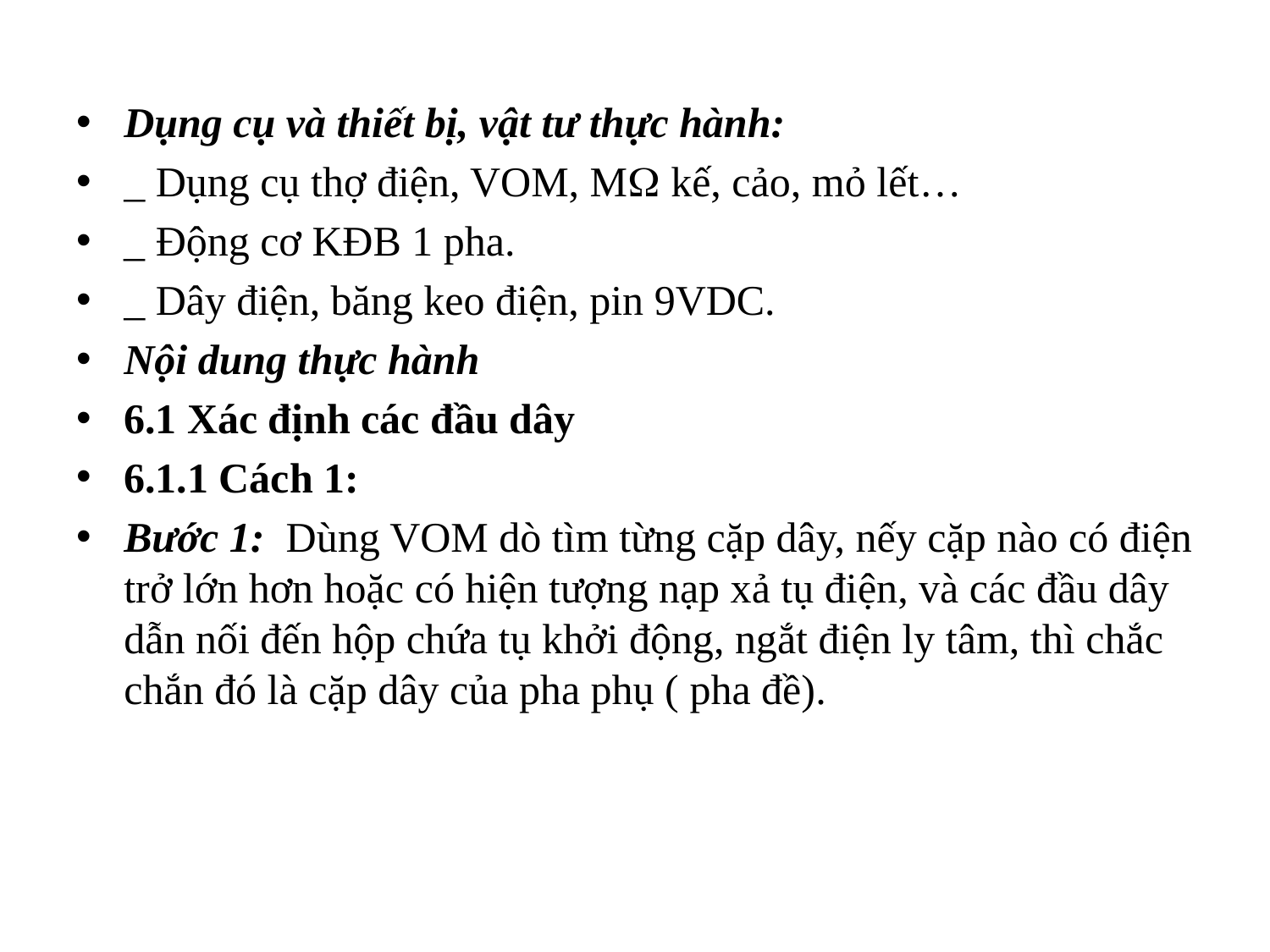

Dụng cụ và thiết bị, vật tư thực hành:
_ Dụng cụ thợ điện, VOM, MΩ kế, cảo, mỏ lết…
_ Động cơ KĐB 1 pha.
_ Dây điện, băng keo điện, pin 9VDC.
Nội dung thực hành
6.1 Xác định các đầu dây
6.1.1 Cách 1:
Bước 1:  Dùng VOM dò tìm từng cặp dây, nếy cặp nào có điện trở lớn hơn hoặc có hiện tượng nạp xả tụ điện, và các đầu dây dẫn nối đến hộp chứa tụ khởi động, ngắt điện ly tâm, thì chắc chắn đó là cặp dây của pha phụ ( pha đề).